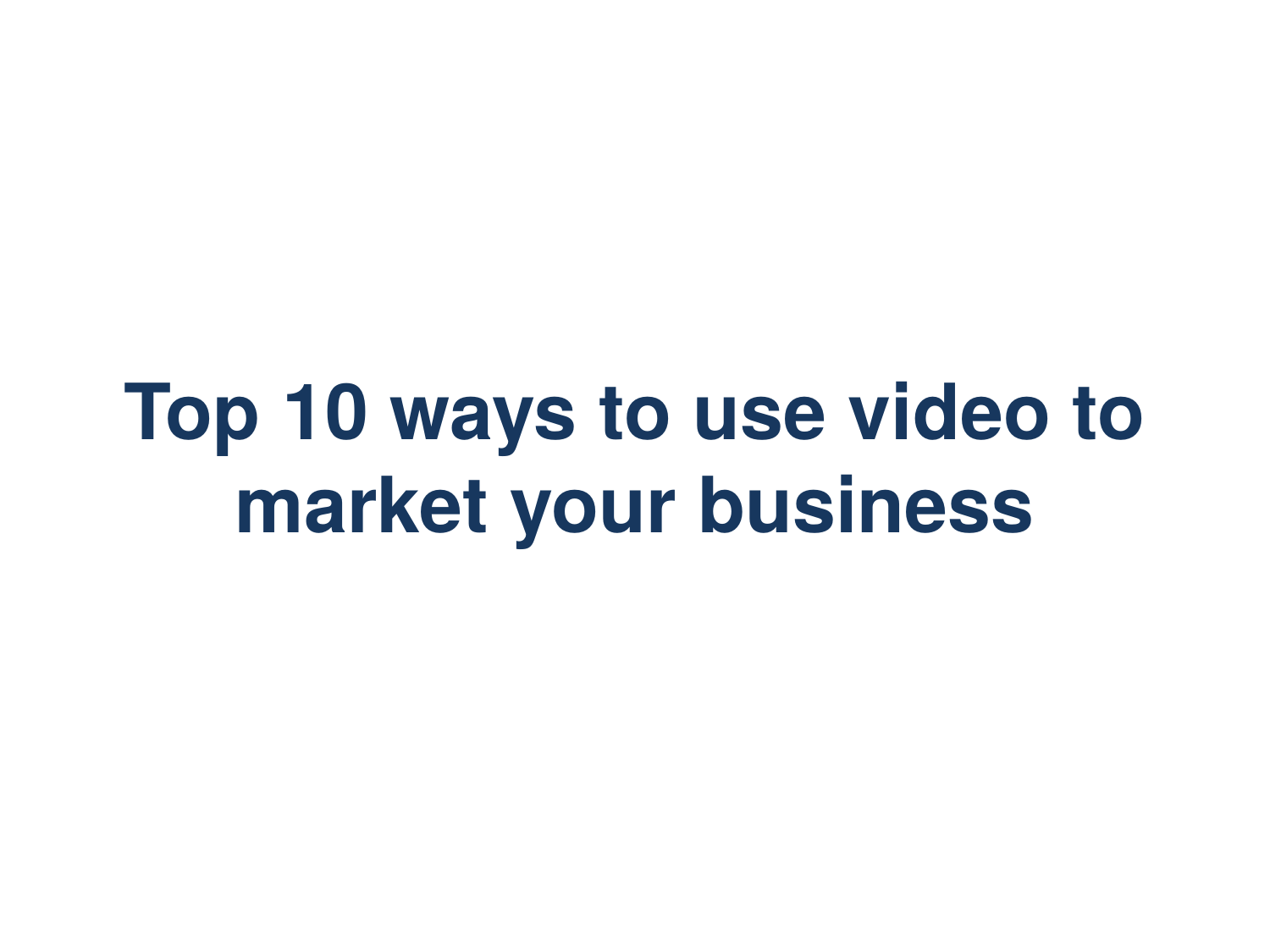

# Top 10 ways to use video to market your business